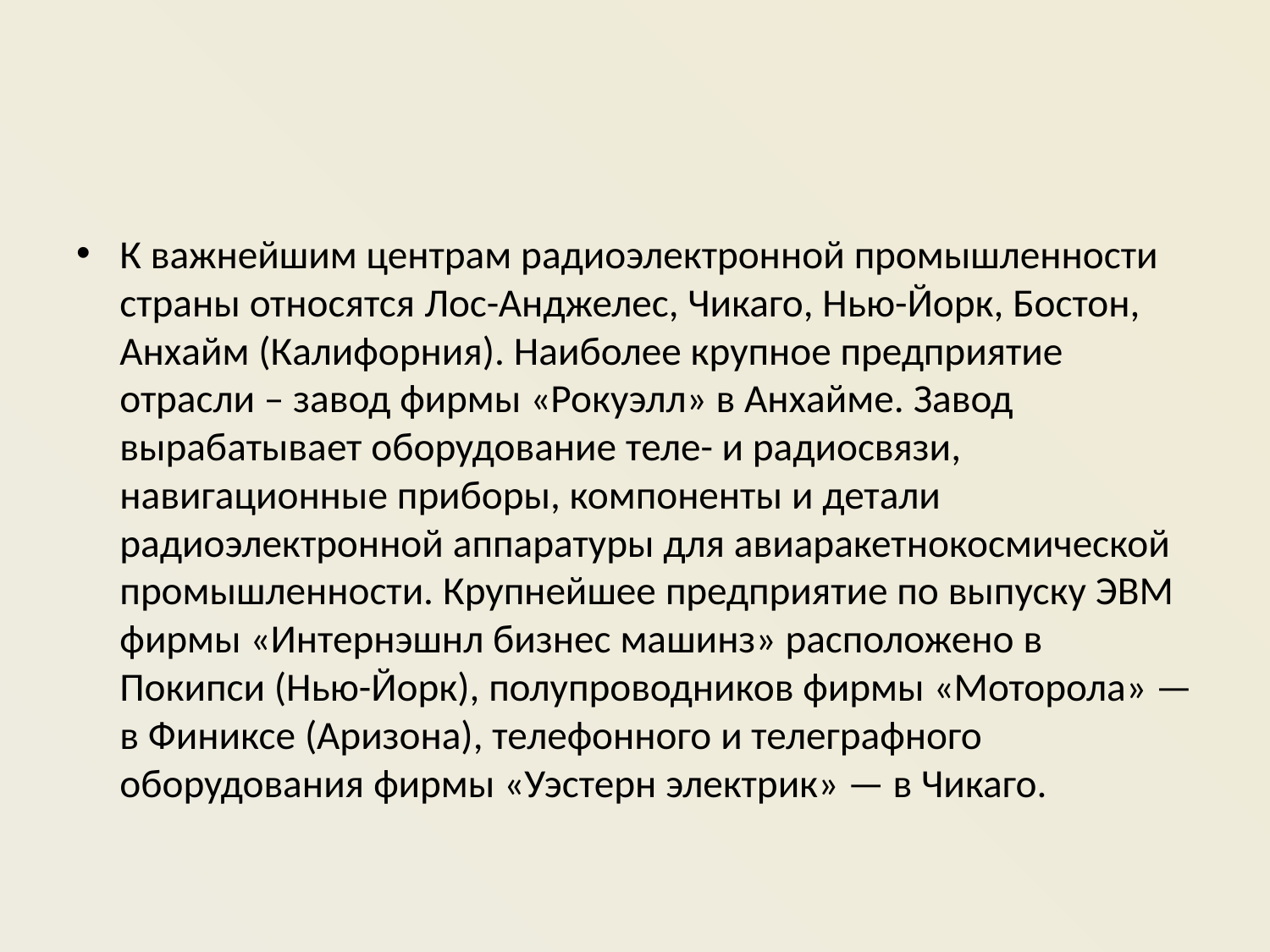

#
К важнейшим центрам радиоэлектронной промышленности страны относятся Лос-Анджелес, Чикаго, Нью-Йорк, Бостон, Анхайм (Калифорния). Наиболее крупное предприятие отрасли – завод фирмы «Рокуэлл» в Анхайме. Завод вырабатывает оборудование теле- и радиосвязи, навигационные приборы, компоненты и детали радиоэлектронной аппаратуры для авиаракетнокосмической промышленности. Крупнейшее предприятие по выпуску ЭВМ фирмы «Интернэшнл бизнес машинз» расположено в Покипси (Нью-Йорк), полупроводников фирмы «Моторола» — в Финиксе (Аризона), телефонного и телеграфного оборудования фирмы «Уэстерн электрик» — в Чикаго.